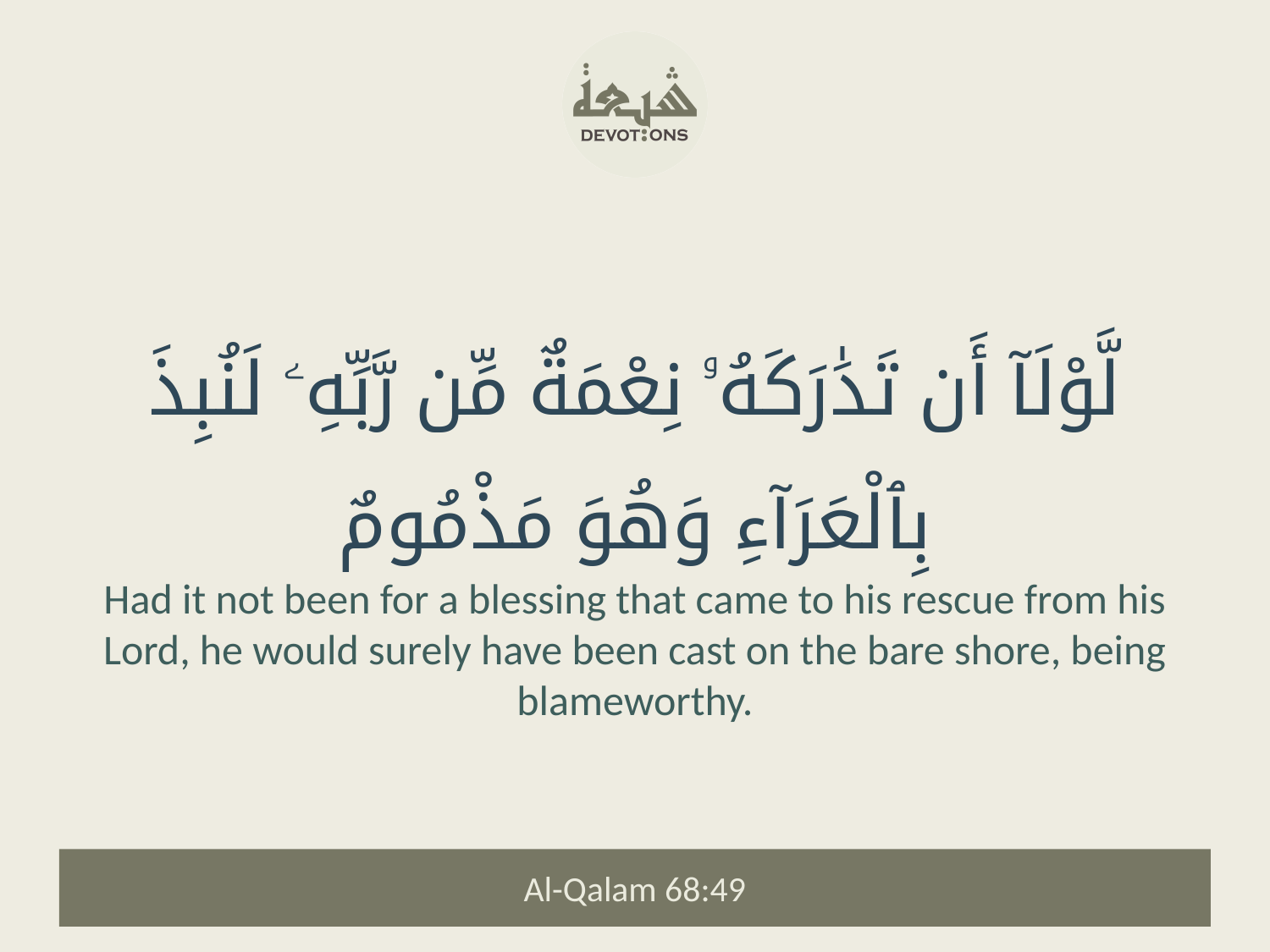

لَّوْلَآ أَن تَدَٰرَكَهُۥ نِعْمَةٌ مِّن رَّبِّهِۦ لَنُبِذَ بِٱلْعَرَآءِ وَهُوَ مَذْمُومٌ
Had it not been for a blessing that came to his rescue from his Lord, he would surely have been cast on the bare shore, being blameworthy.
Al-Qalam 68:49